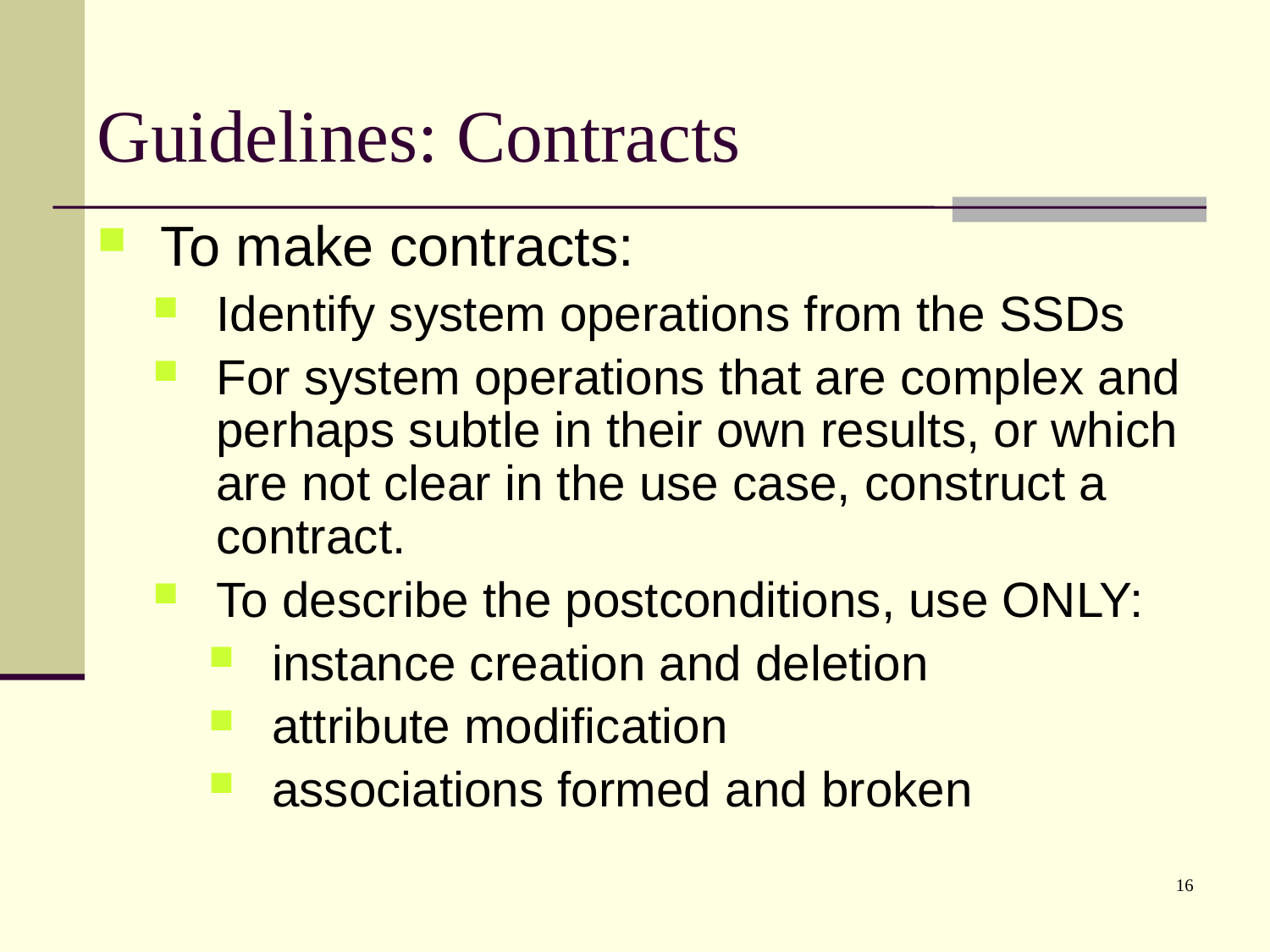

# Guidelines: Contracts
To make contracts:
Identify system operations from the SSDs
For system operations that are complex and perhaps subtle in their own results, or which are not clear in the use case, construct a contract.
To describe the postconditions, use ONLY:
instance creation and deletion
attribute modification
associations formed and broken
16